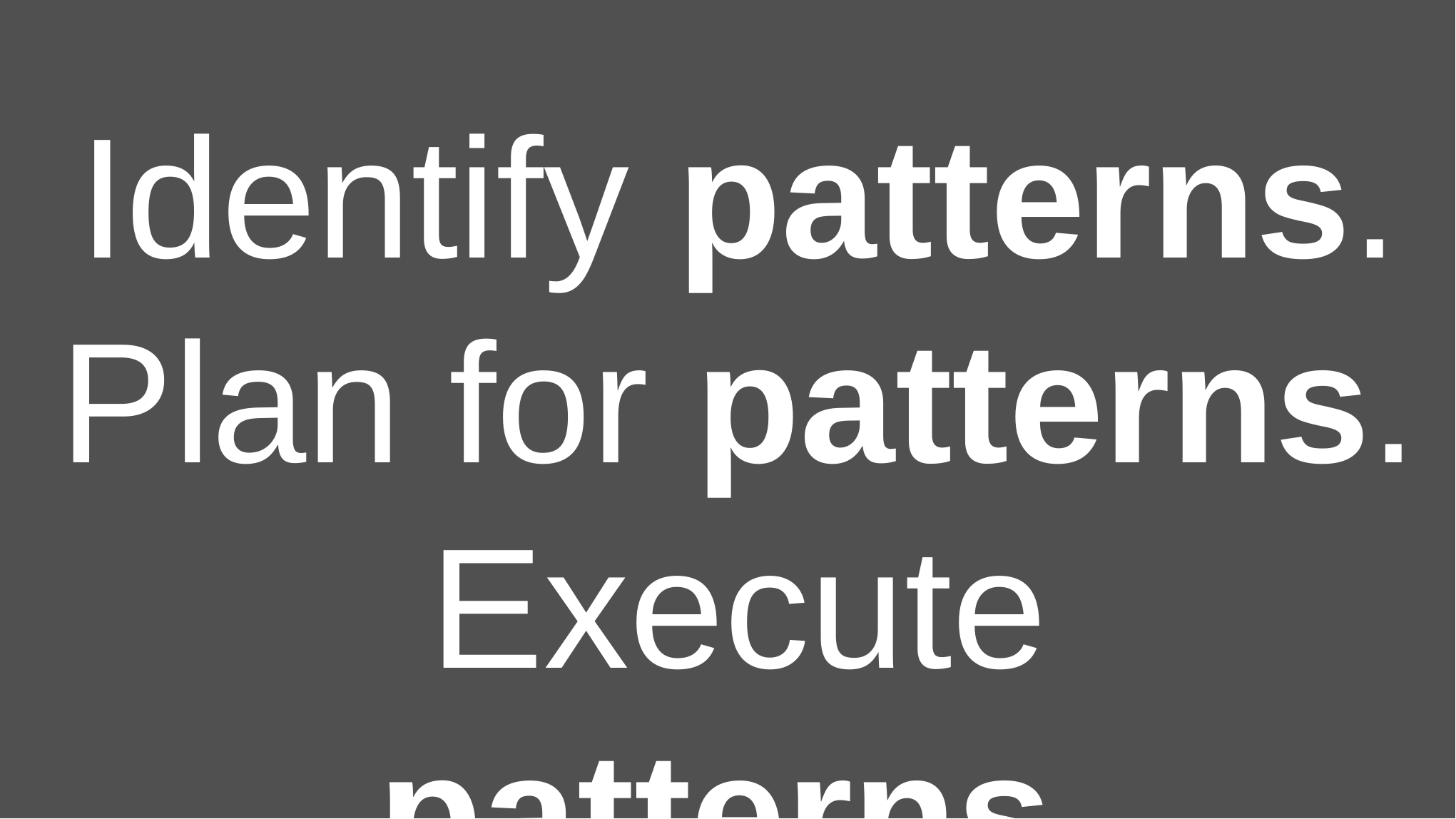

Identify patterns.
Plan for patterns.
Execute patterns.